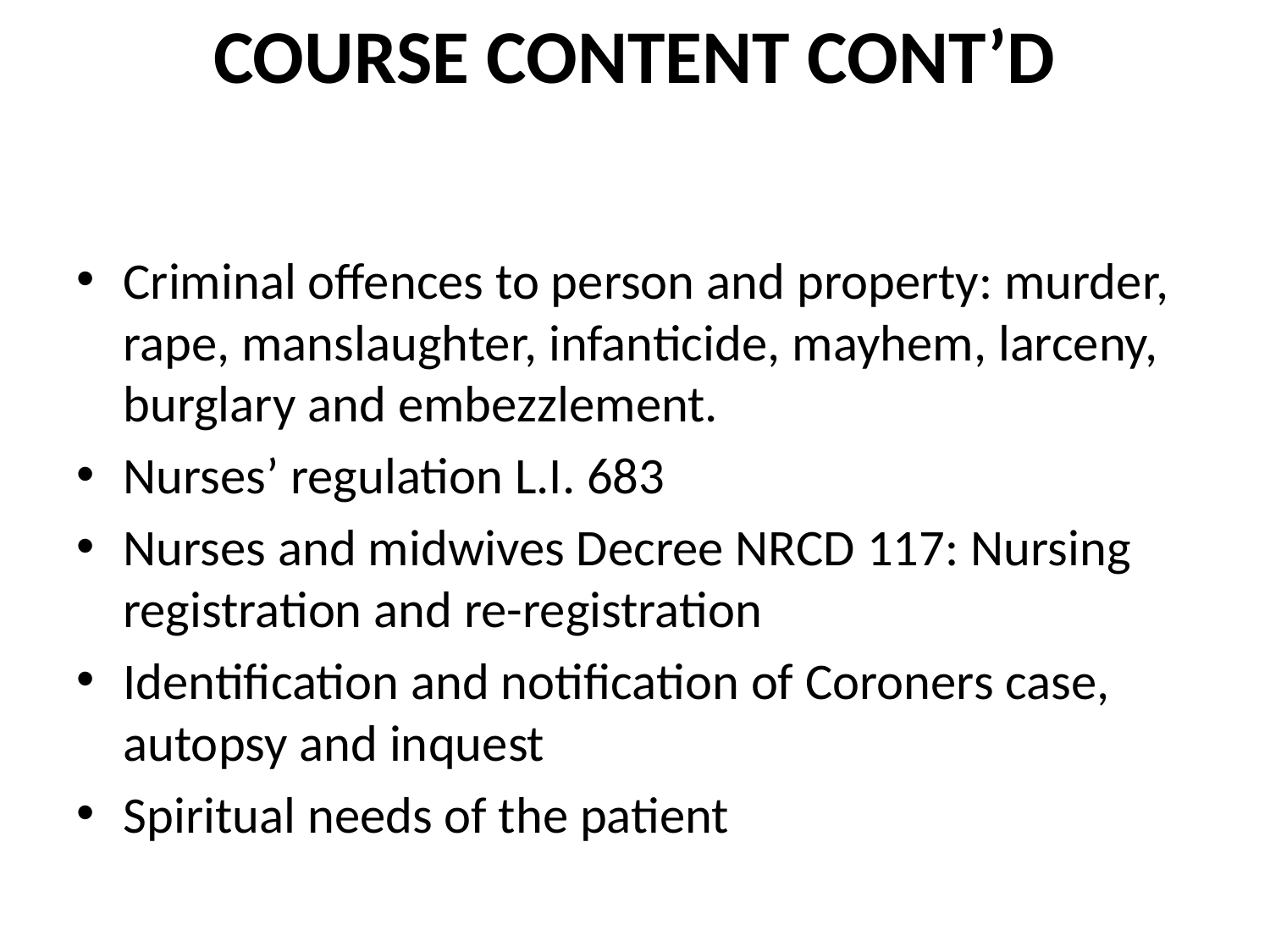

# COURSE CONTENT CONT’D

Criminal offences to person and property: murder, rape, manslaughter, infanticide, mayhem, larceny, burglary and embezzlement.
Nurses’ regulation L.I. 683
Nurses and midwives Decree NRCD 117: Nursing registration and re-registration
Identification and notification of Coroners case, autopsy and inquest
Spiritual needs of the patient